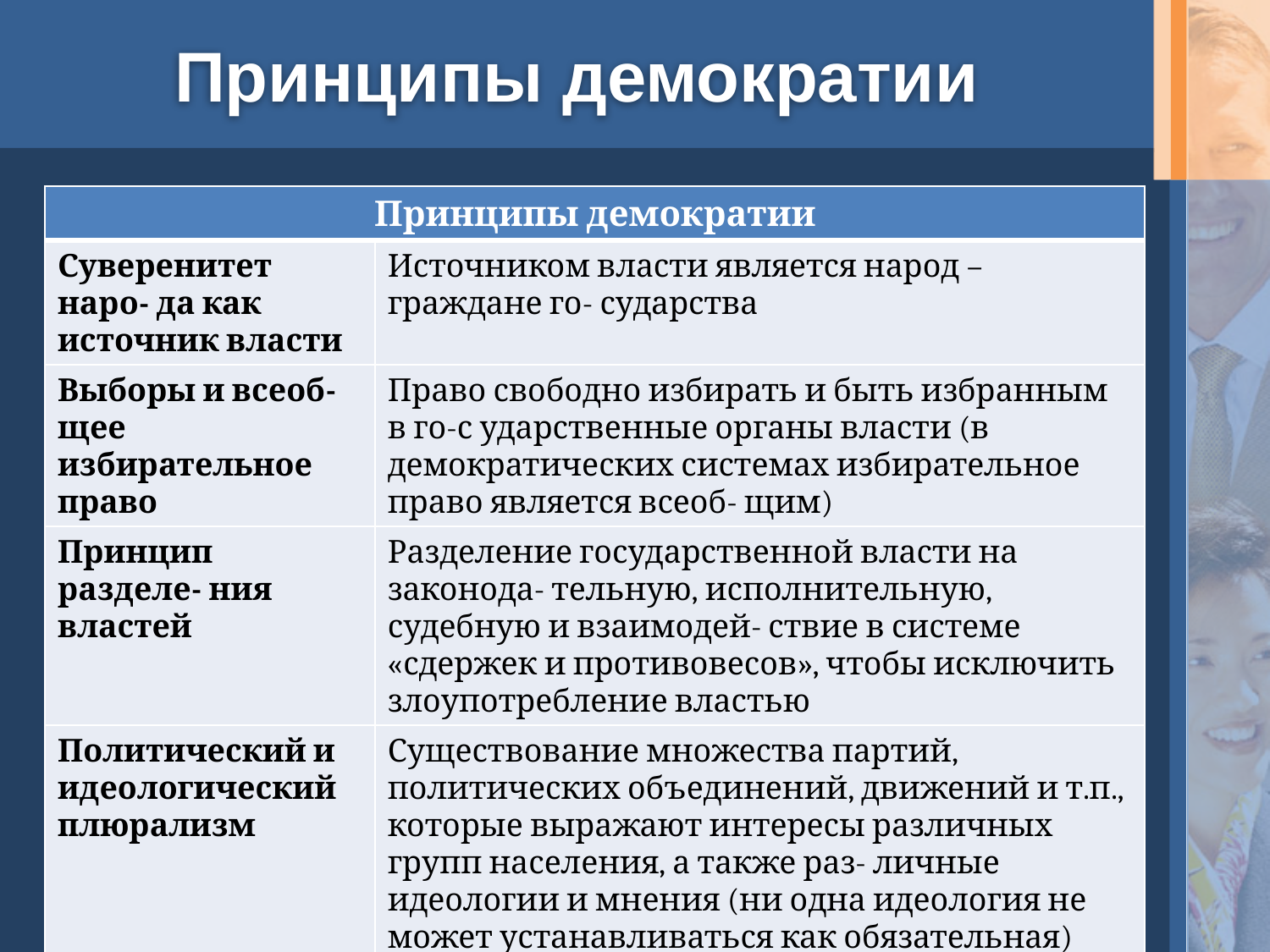

# Принципы демократии
| Принципы демократии |  |
| --- | --- |
| Суверенитет наро- да как источник власти | Источником власти является народ – граждане го- сударства |
| Выборы и всеоб- щее избирательное право | Право свободно избирать и быть избранным в го-с ударственные органы власти (в демократических системах избирательное право является всеоб- щим) |
| Принцип разделе- ния властей | Разделение государственной власти на законода- тельную, исполнительную, судебную и взаимодей- ствие в системе «сдержек и противовесов», чтобы исключить злоупотребление властью |
| Политический и идеологический плюрализм | Существование множества партий, политических объединений, движений и т.п., которые выражают интересы различных групп населения, а также раз- личные идеологии и мнения (ни одна идеология не может устанавливаться как обязательная) |